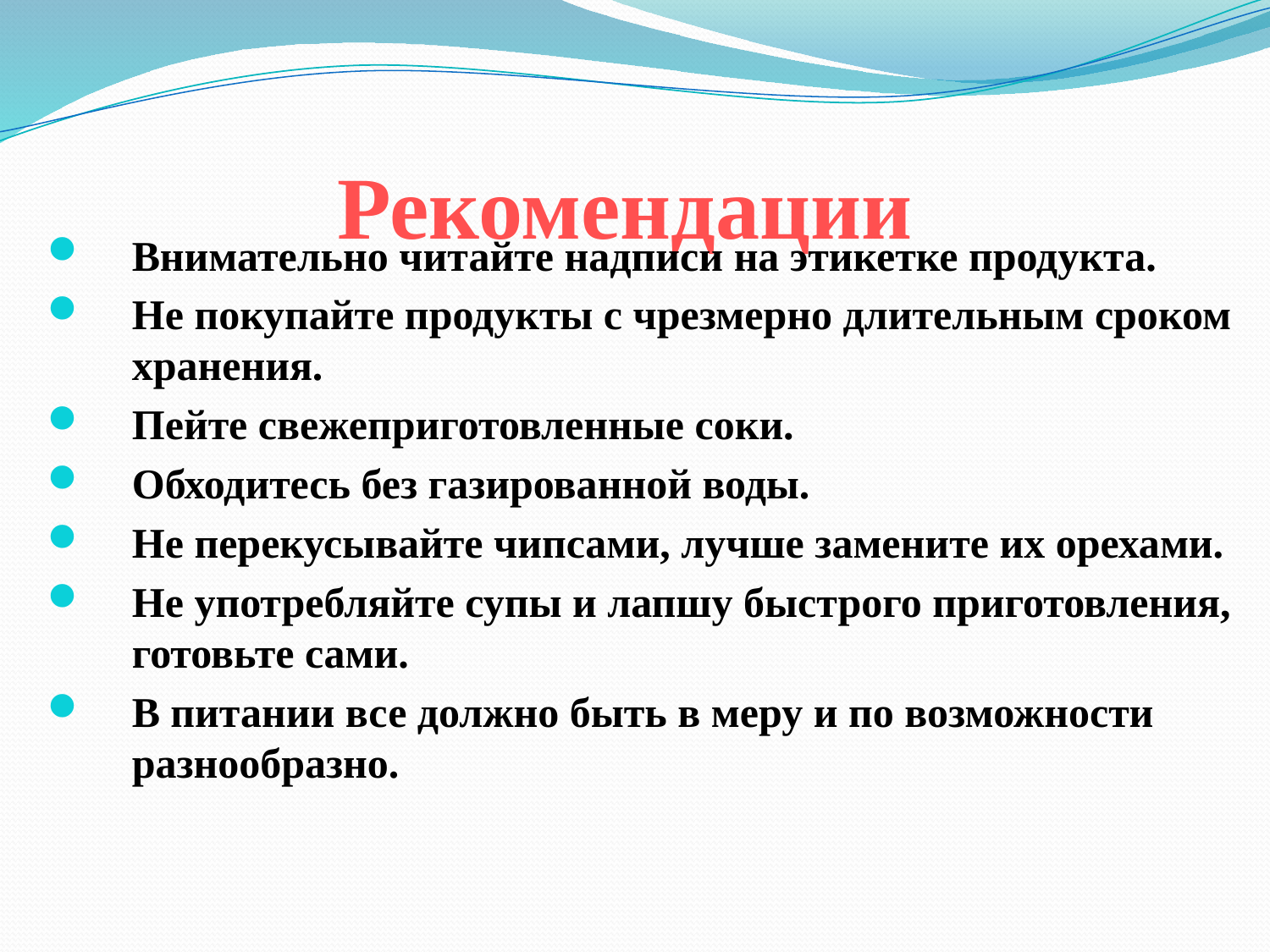

# Рекомендации
Внимательно читайте надписи на этикетке продукта.
Не покупайте продукты с чрезмерно длительным сроком хранения.
Пейте свежеприготовленные соки.
Обходитесь без газированной воды.
Не перекусывайте чипсами, лучше замените их орехами.
Не употребляйте супы и лапшу быстрого приготовления, готовьте сами.
В питании все должно быть в меру и по возможности разнообразно.